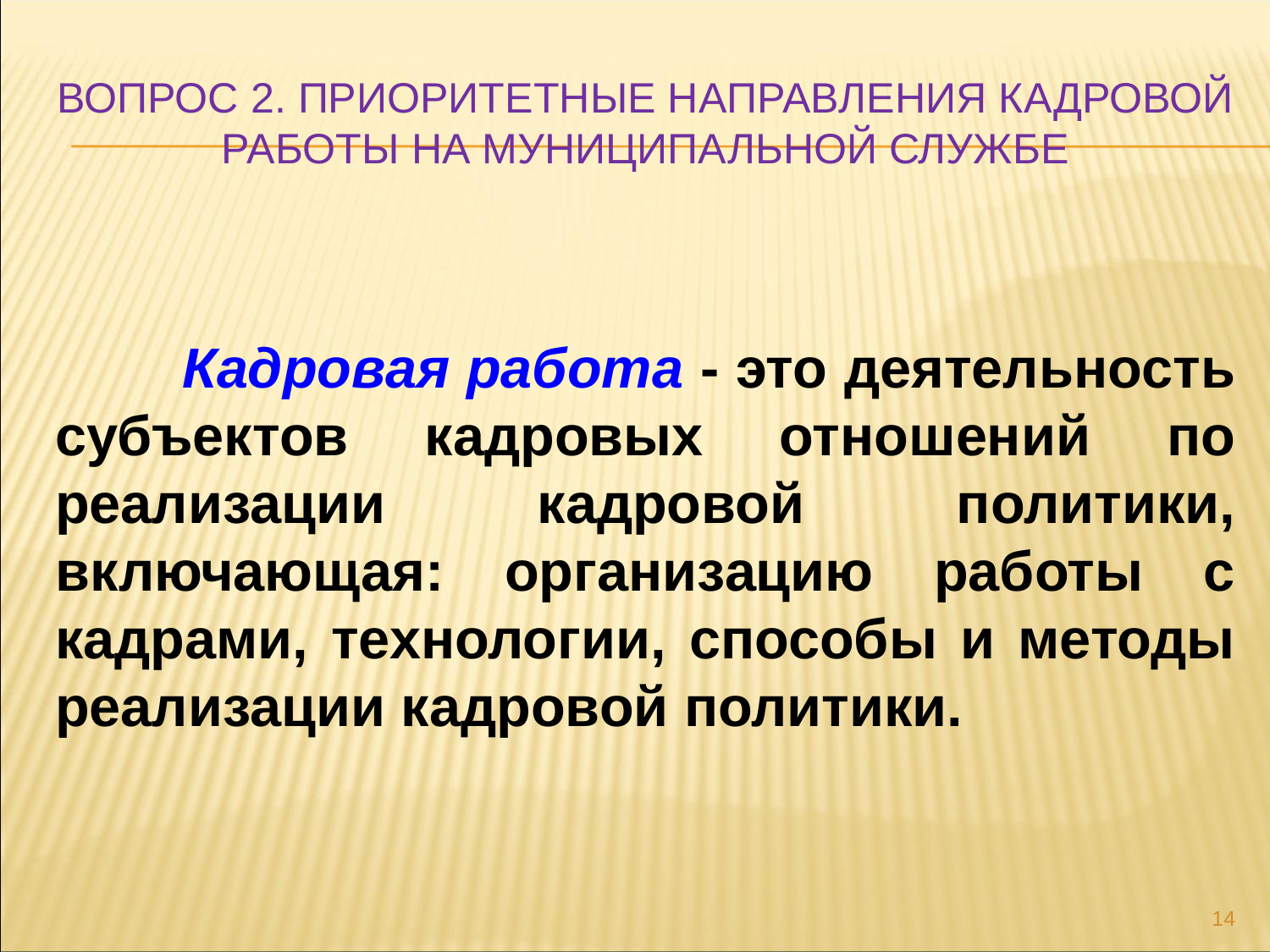

# Вопрос 2. приоритетные направления кадровой работы на муниципальной службе
	Кадровая работа - это деятельность субъектов кадровых отношений по реализации кадровой политики, включающая: организацию работы с кадрами, технологии, способы и методы реализации кадровой политики.

14